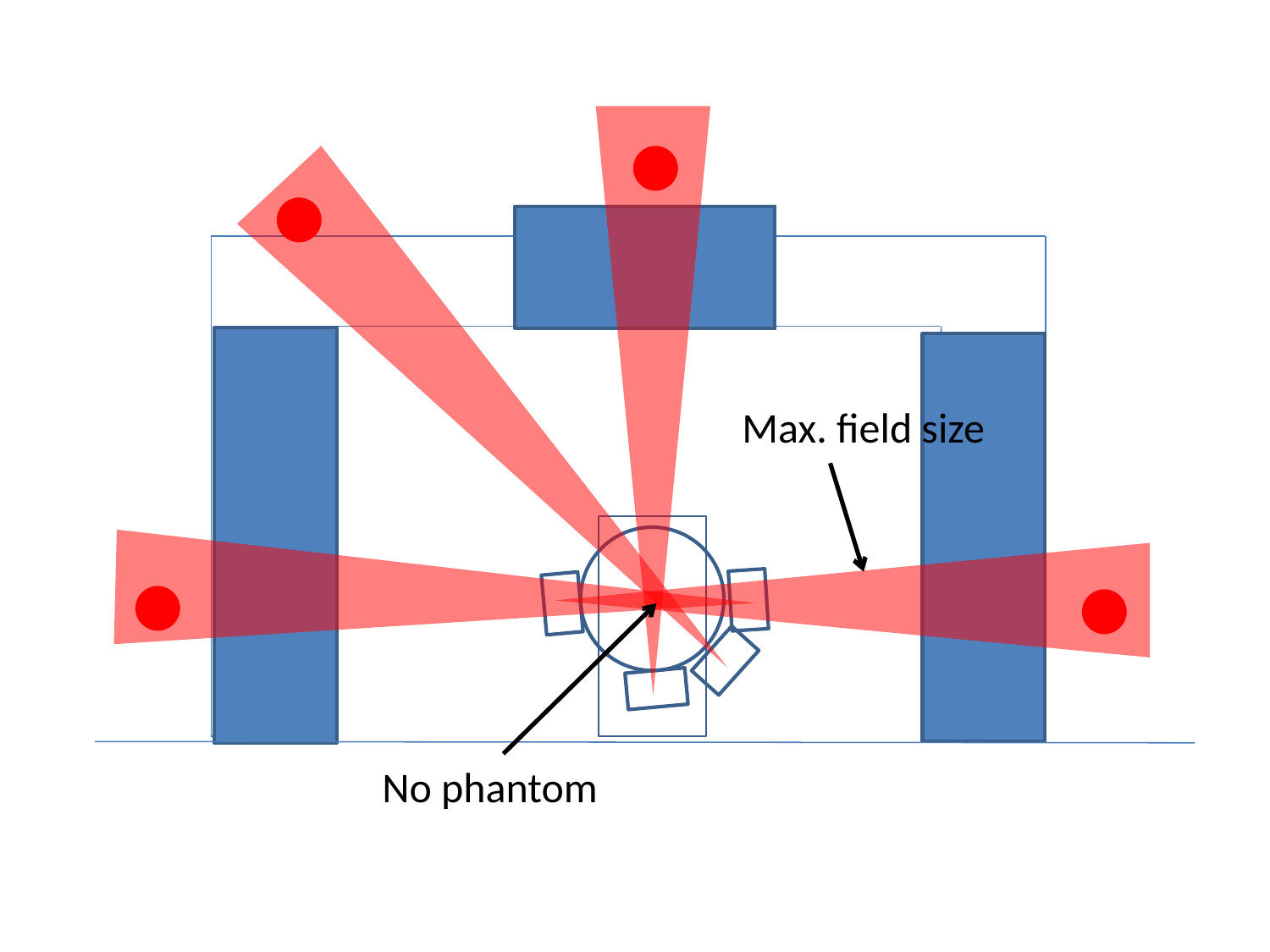

•

•

Max. field size

•
•

No phantom